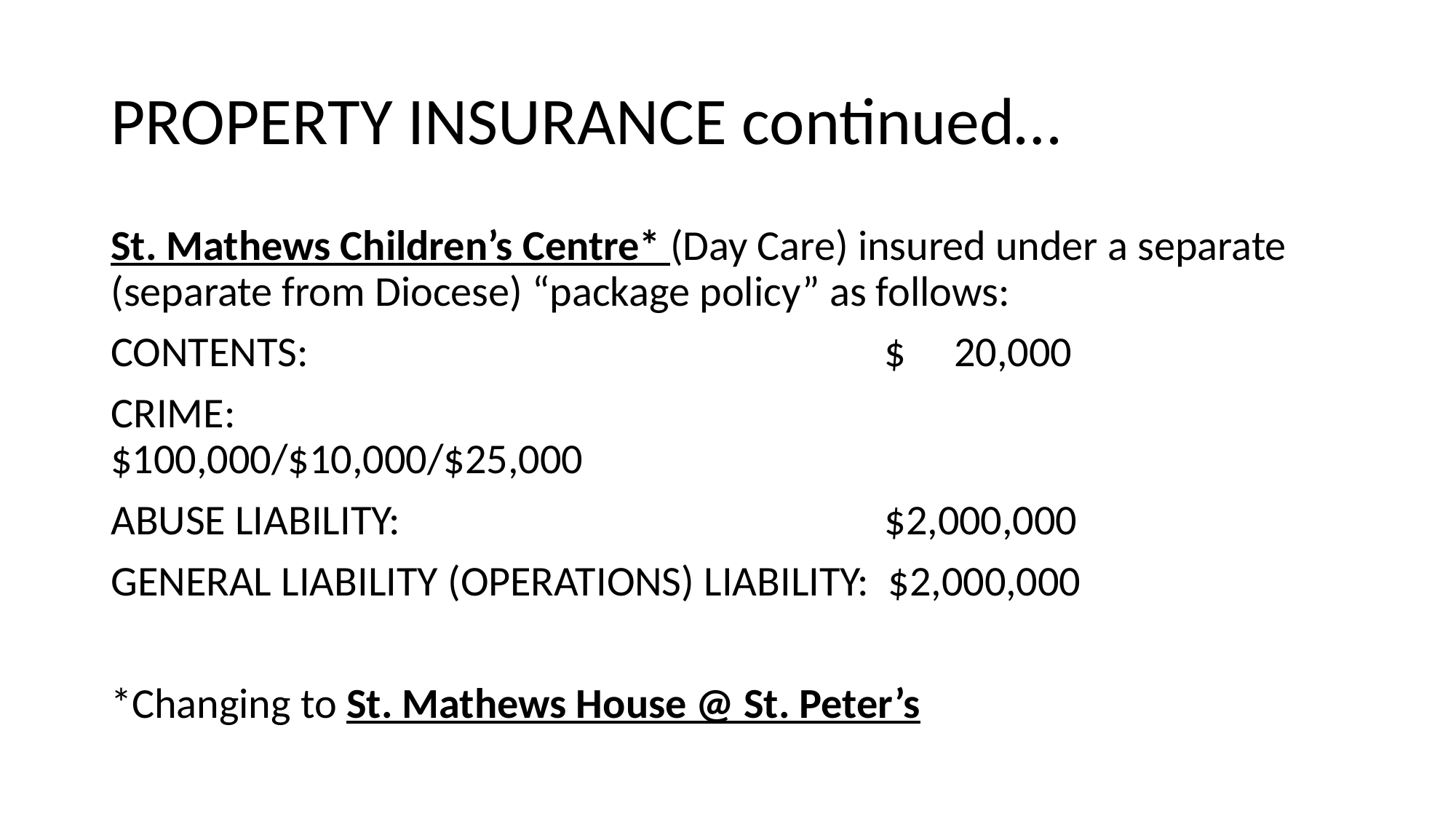

# PROPERTY INSURANCE continued…
St. Mathews Children’s Centre* (Day Care) insured under a separate (separate from Diocese) “package policy” as follows:
CONTENTS: 						 $     20,000
CRIME:						 $100,000/$10,000/$25,000
ABUSE LIABILITY:  					 $2,000,000
GENERAL LIABILITY (OPERATIONS) LIABILITY:  $2,000,000

*Changing to St. Mathews House @ St. Peter’s